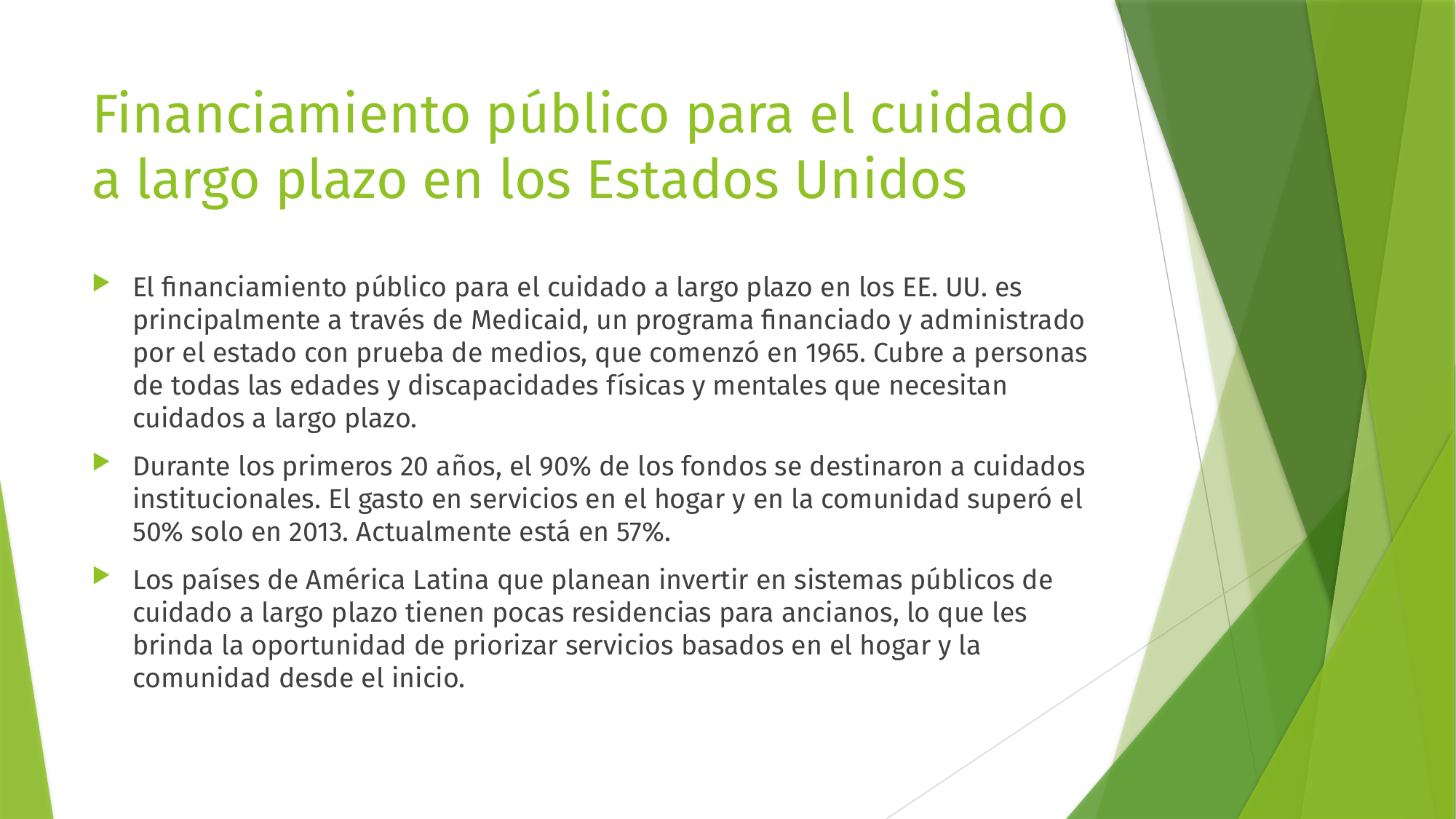

# Financiamiento público para el cuidado a largo plazo en los Estados Unidos
El financiamiento público para el cuidado a largo plazo en los EE. UU. es principalmente a través de Medicaid, un programa financiado y administrado por el estado con prueba de medios, que comenzó en 1965. Cubre a personas de todas las edades y discapacidades físicas y mentales que necesitan cuidados a largo plazo.
Durante los primeros 20 años, el 90% de los fondos se destinaron a cuidados institucionales. El gasto en servicios en el hogar y en la comunidad superó el 50% solo en 2013. Actualmente está en 57%.
Los países de América Latina que planean invertir en sistemas públicos de cuidado a largo plazo tienen pocas residencias para ancianos, lo que les brinda la oportunidad de priorizar servicios basados en el hogar y la comunidad desde el inicio.